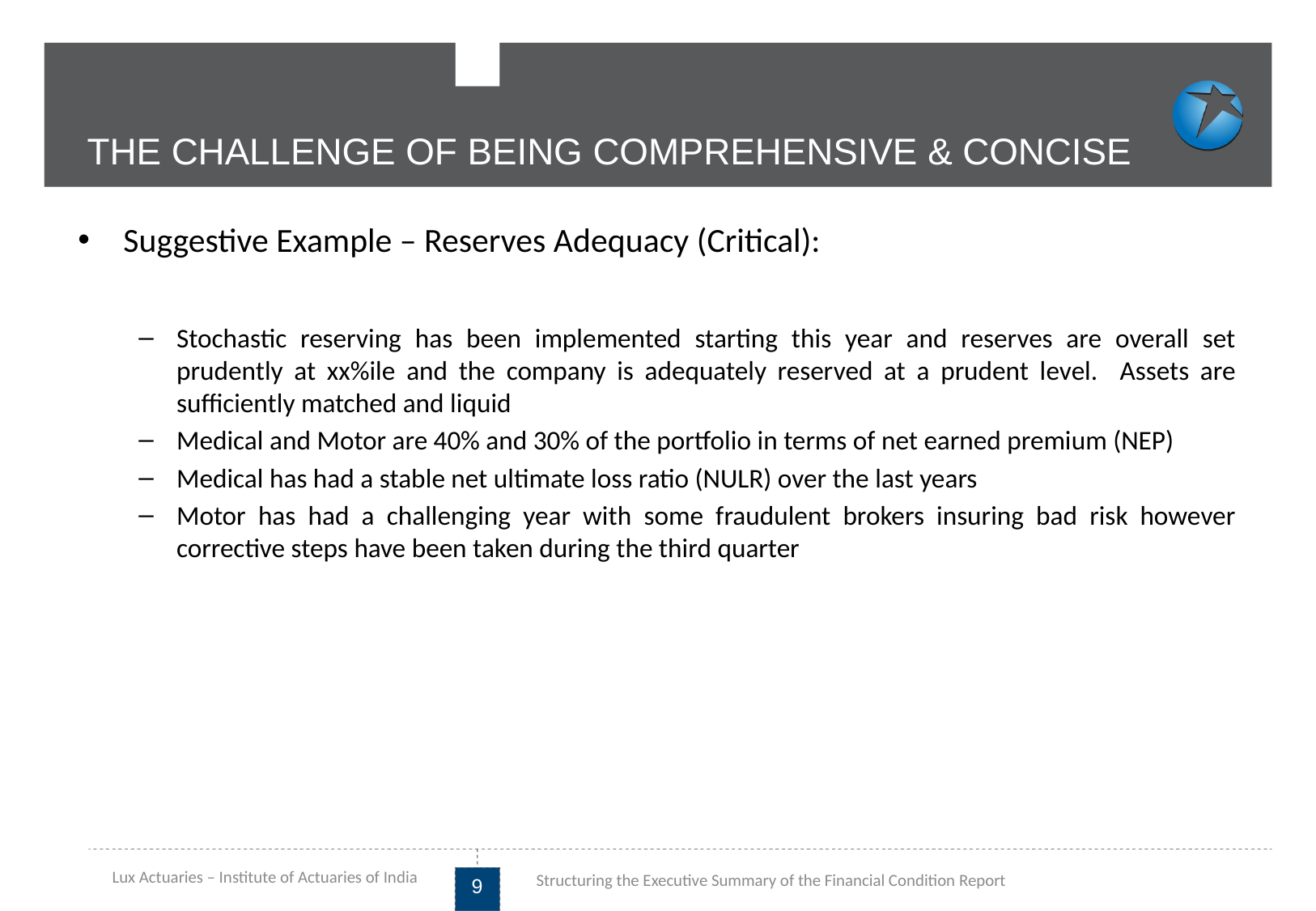

THE CHALLENGE OF BEING COMPREHENSIVE & CONCISE
Suggestive Example – Reserves Adequacy (Critical):

Stochastic reserving has been implemented starting this year and reserves are overall set prudently at xx%ile and the company is adequately reserved at a prudent level.  Assets are sufficiently matched and liquid
Medical and Motor are 40% and 30% of the portfolio in terms of net earned premium (NEP)
Medical has had a stable net ultimate loss ratio (NULR) over the last years
Motor has had a challenging year with some fraudulent brokers insuring bad risk however corrective steps have been taken during the third quarter

Lux Actuaries – Institute of Actuaries of India
Structuring the Executive Summary of the Financial Condition Report
9